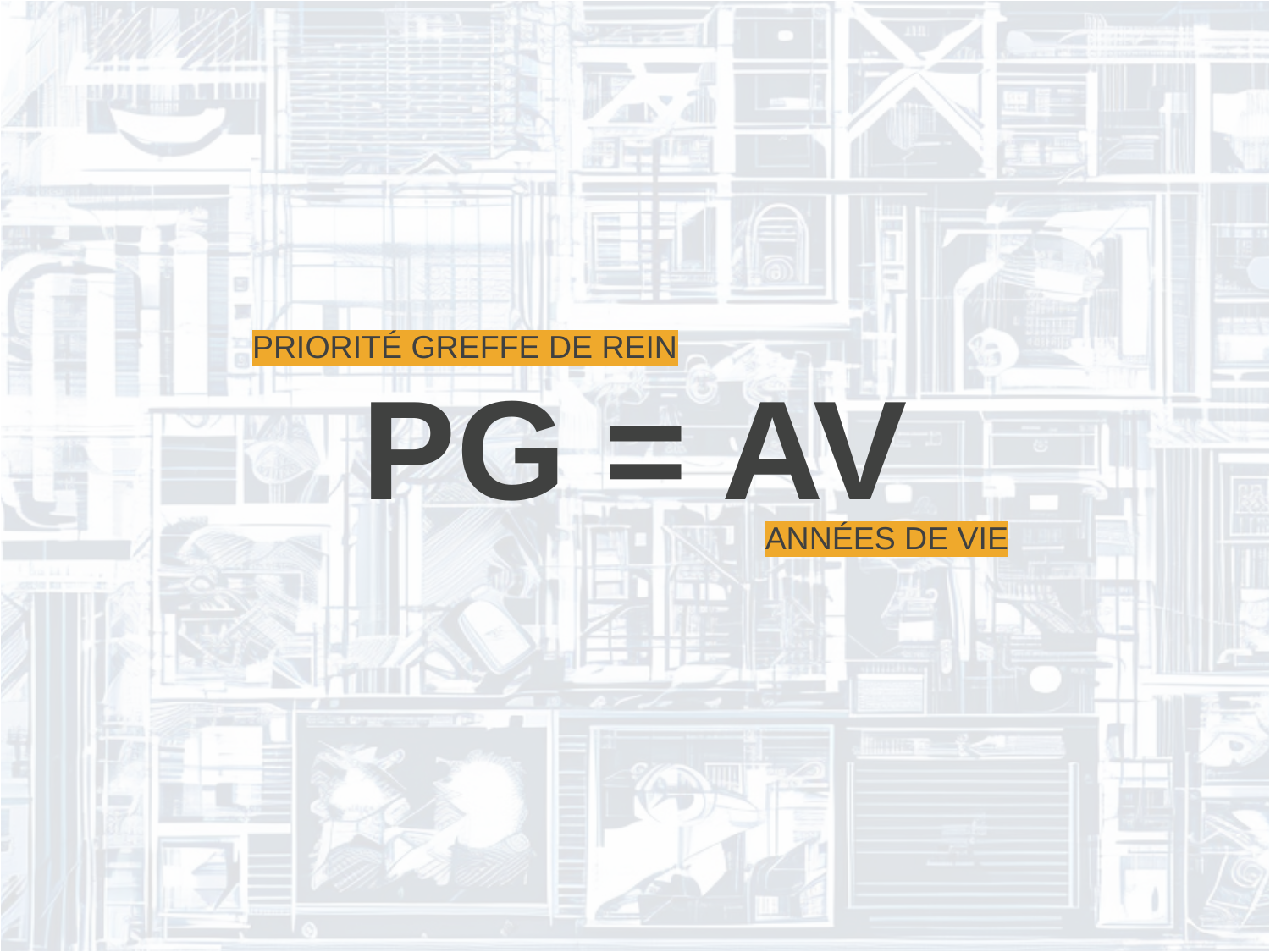

PRIORITÉ GREFFE DE REIN
PG = AV
ANNÉES DE VIE